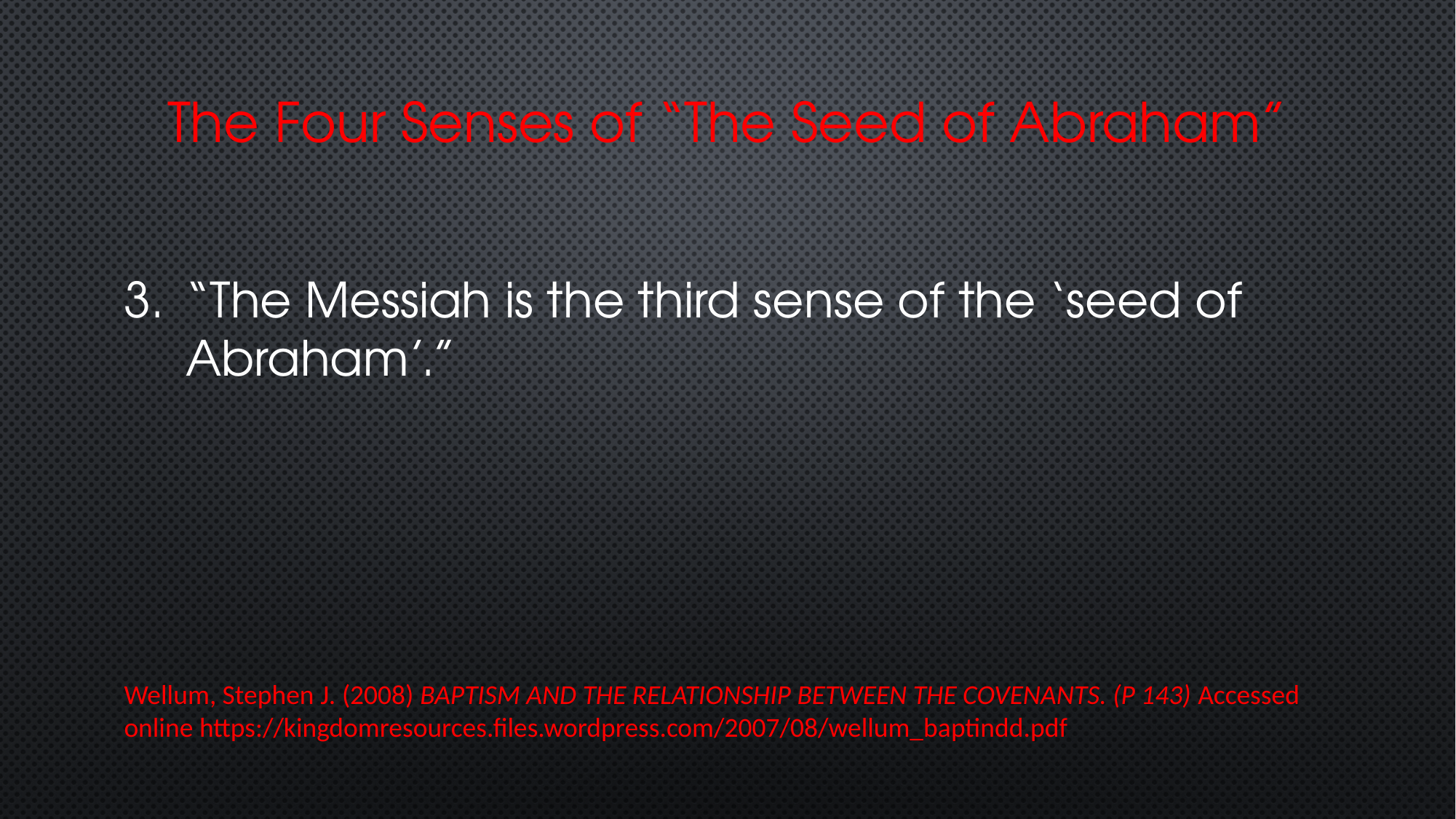

The Four Senses of “The Seed of Abraham”

“The Messiah is the third sense of the ‘seed of Abraham’.”

Wellum, Stephen J. (2008) BAPTISM AND THE RELATIONSHIP BETWEEN THE COVENANTS. (P 143) Accessed online https://kingdomresources.files.wordpress.com/2007/08/wellum_baptindd.pdf